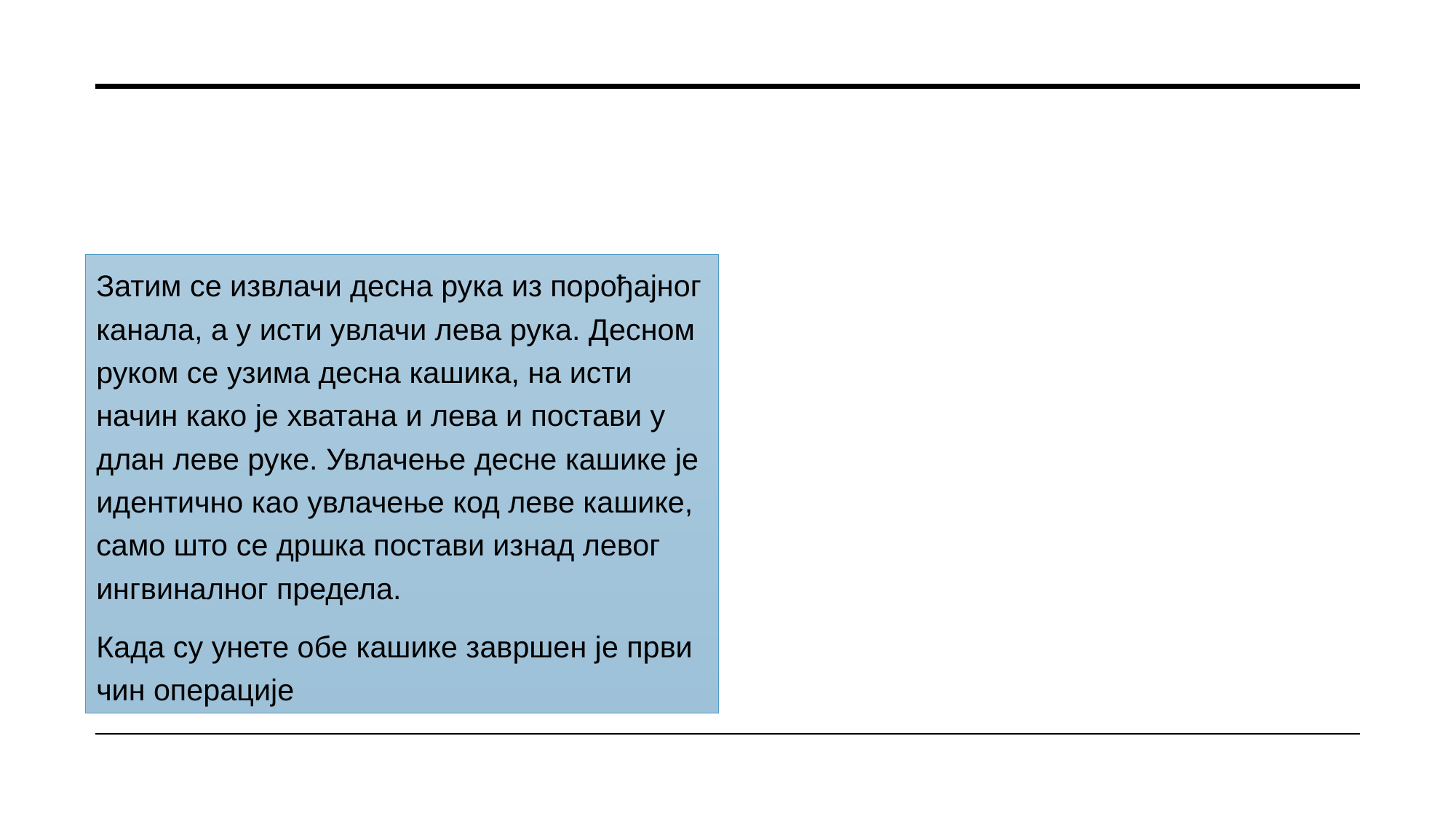

#
Затим се извлачи десна рука из порођајног канала, а у исти увлачи лева рука. Десном руком се узима десна кашика, на исти начин како је хватана и лева и постави у длан леве руке. Увлачење десне кашике је идентично као увлачење код леве кашике, само што се дршка постави изнад левог ингвиналног предела.
Када су унете обе кашике завршен је први чин операције